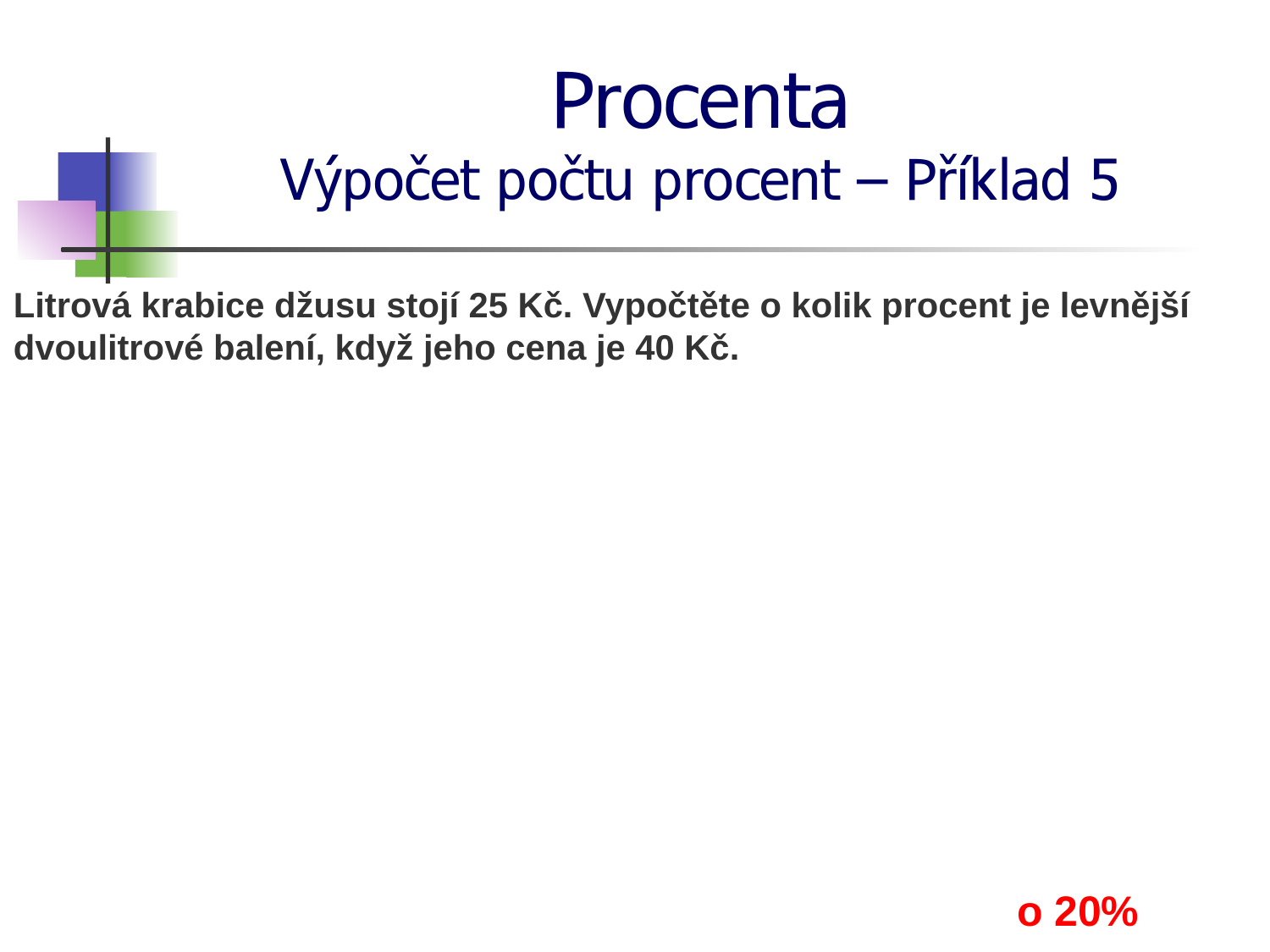

# Procenta Výpočet počtu procent – Příklad 5
Litrová krabice džusu stojí 25 Kč. Vypočtěte o kolik procent je levnější dvoulitrové balení, když jeho cena je 40 Kč.
o 20%